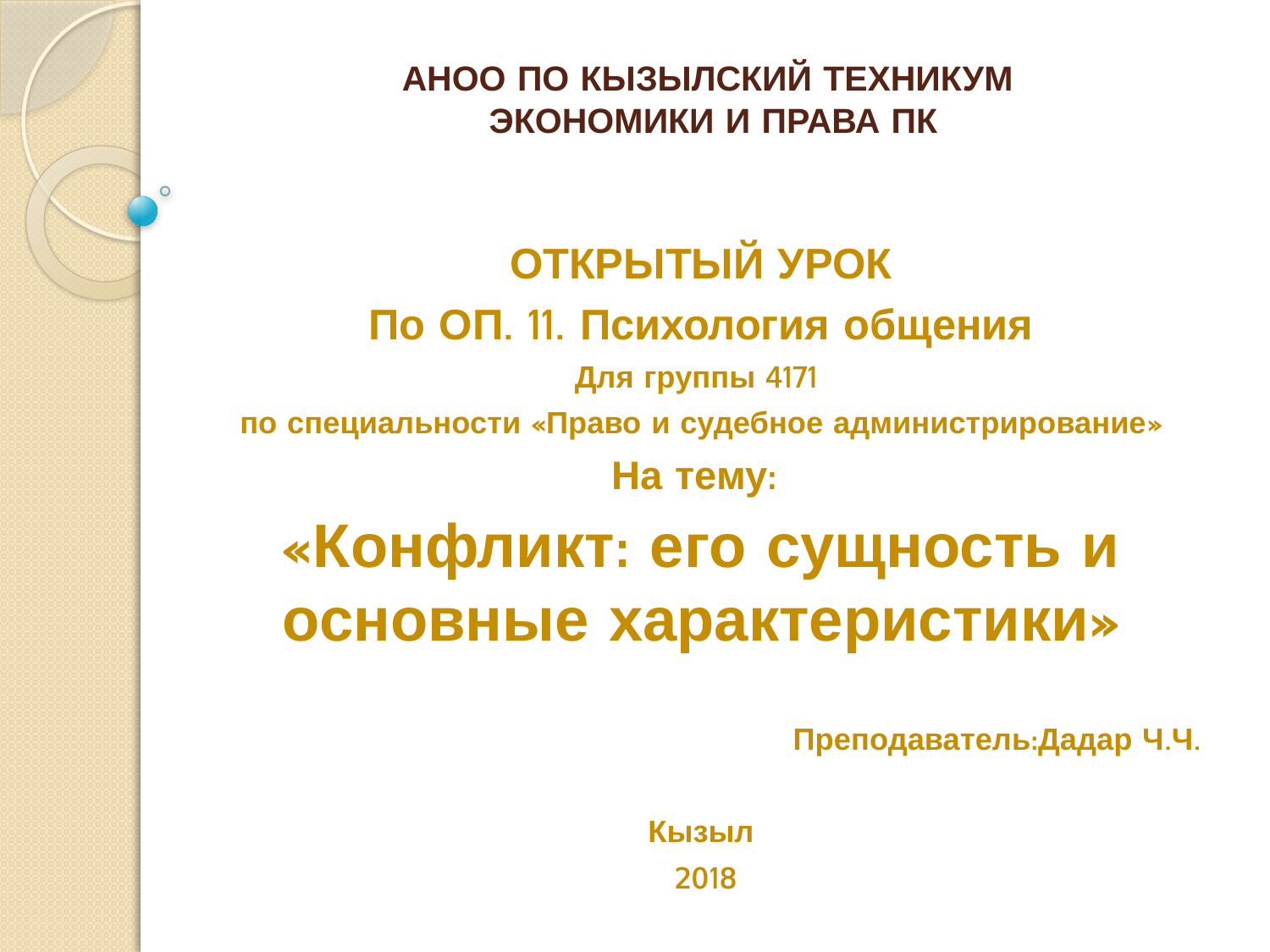

# АНОО ПО КЫЗЫЛСКИЙ ТЕХНИКУМ ЭКОНОМИКИ И ПРАВА ПК
ОТКРЫТЫЙ УРОК
По ОП. 11. Психология общения
Для группы 4171
по специальности «Право и судебное администрирование»
На тему:
«Конфликт: его сущность и основные характеристики»

Преподаватель:Дадар Ч.Ч.

Кызыл
 2018